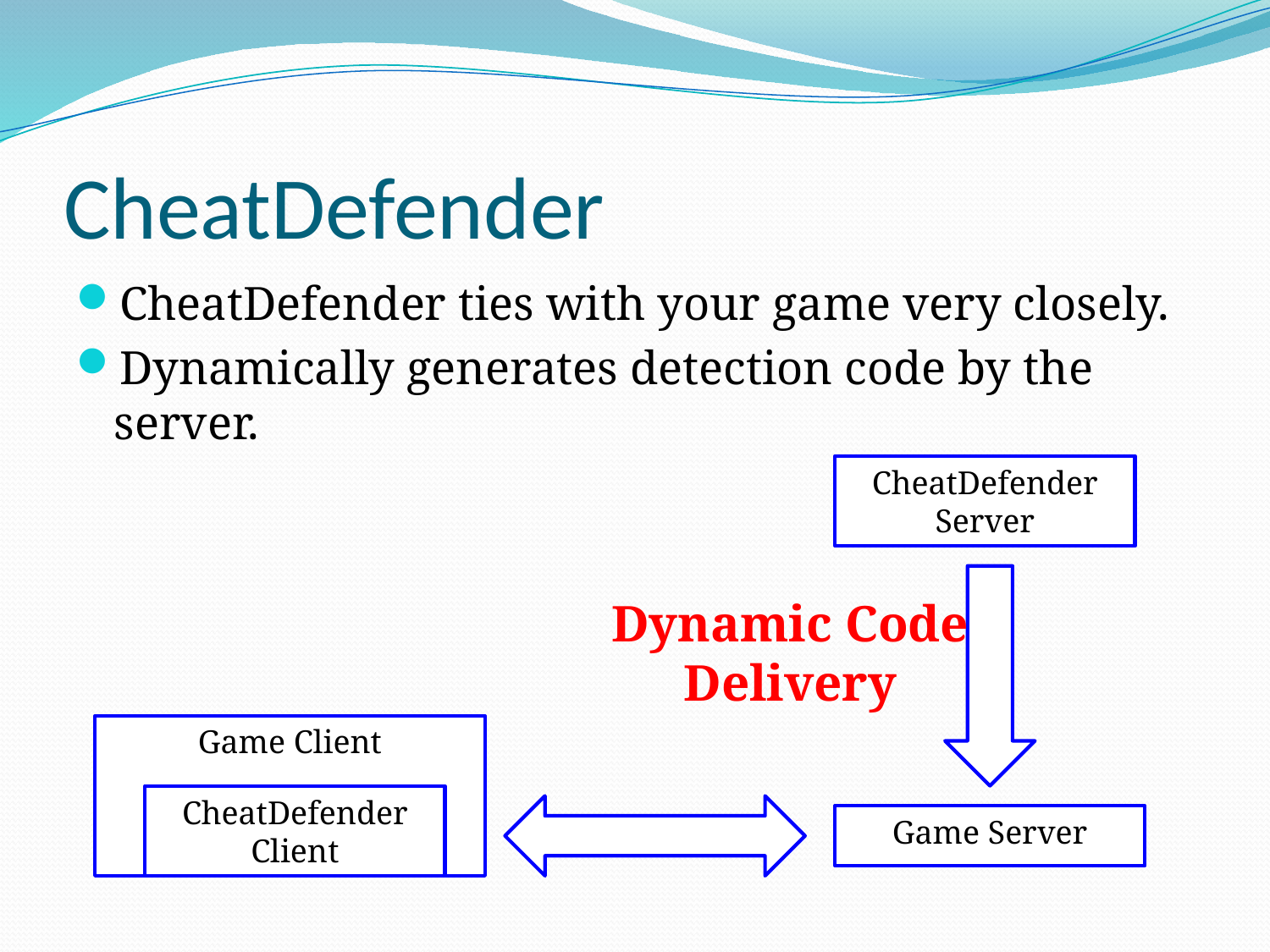

# CheatDefender
CheatDefender ties with your game very closely.
Dynamically generates detection code by the server.
CheatDefender
Server

Dynamic Code Delivery

Game Client
CheatDefender
Client

Game Server